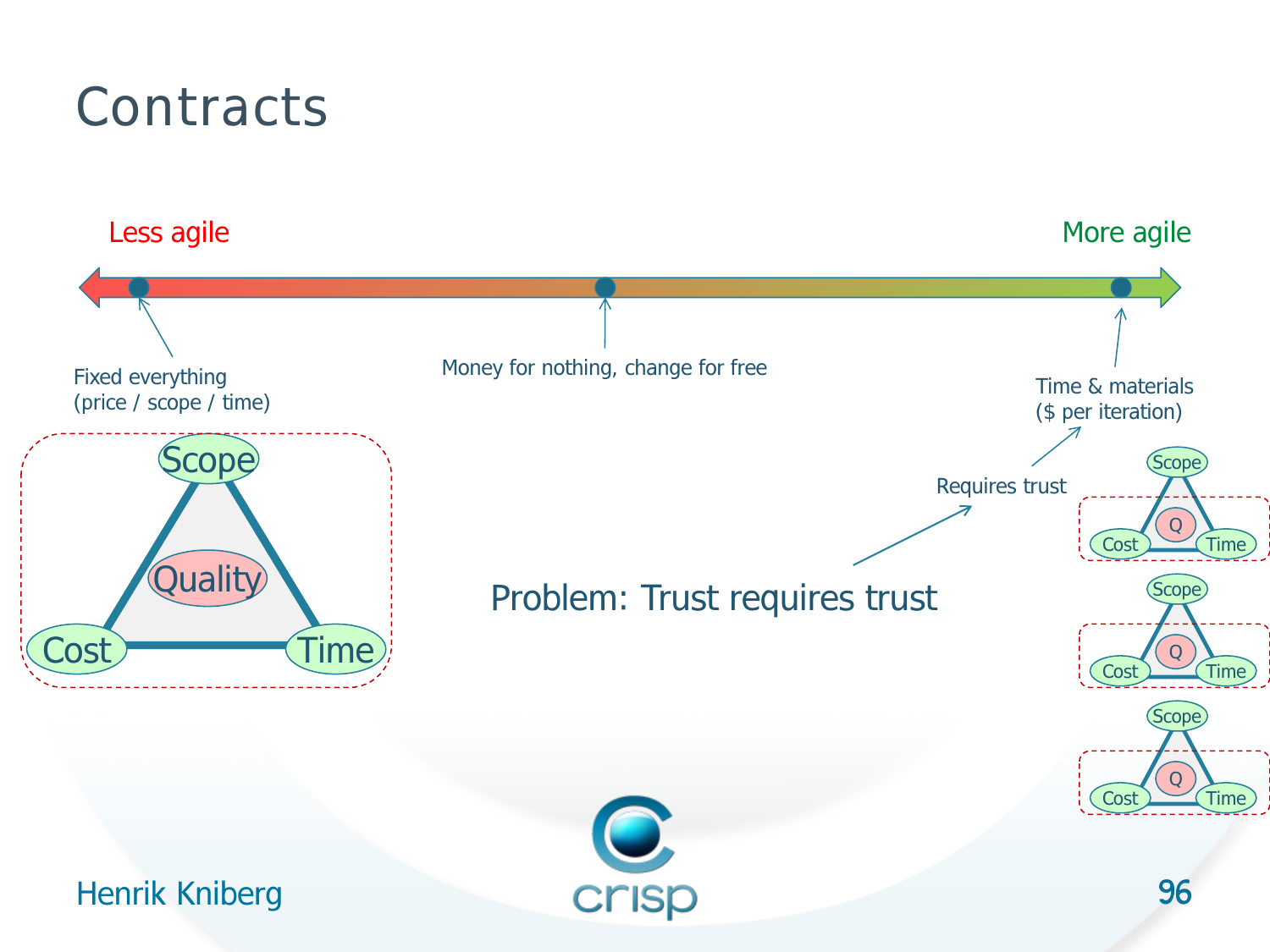

# Contracts
Less agile
More agile

Fixed everything
(price / scope / time)

Money for nothing, change for free

Time & materials
($ per iteration)
Requires trust
Scope

Quality
Cost
Time
Scope

Q
Cost
Time
Problem: Trust requires trust
Scope

Q
Cost
Time
Scope

Q
Cost
Time
96
Henrik Kniberg